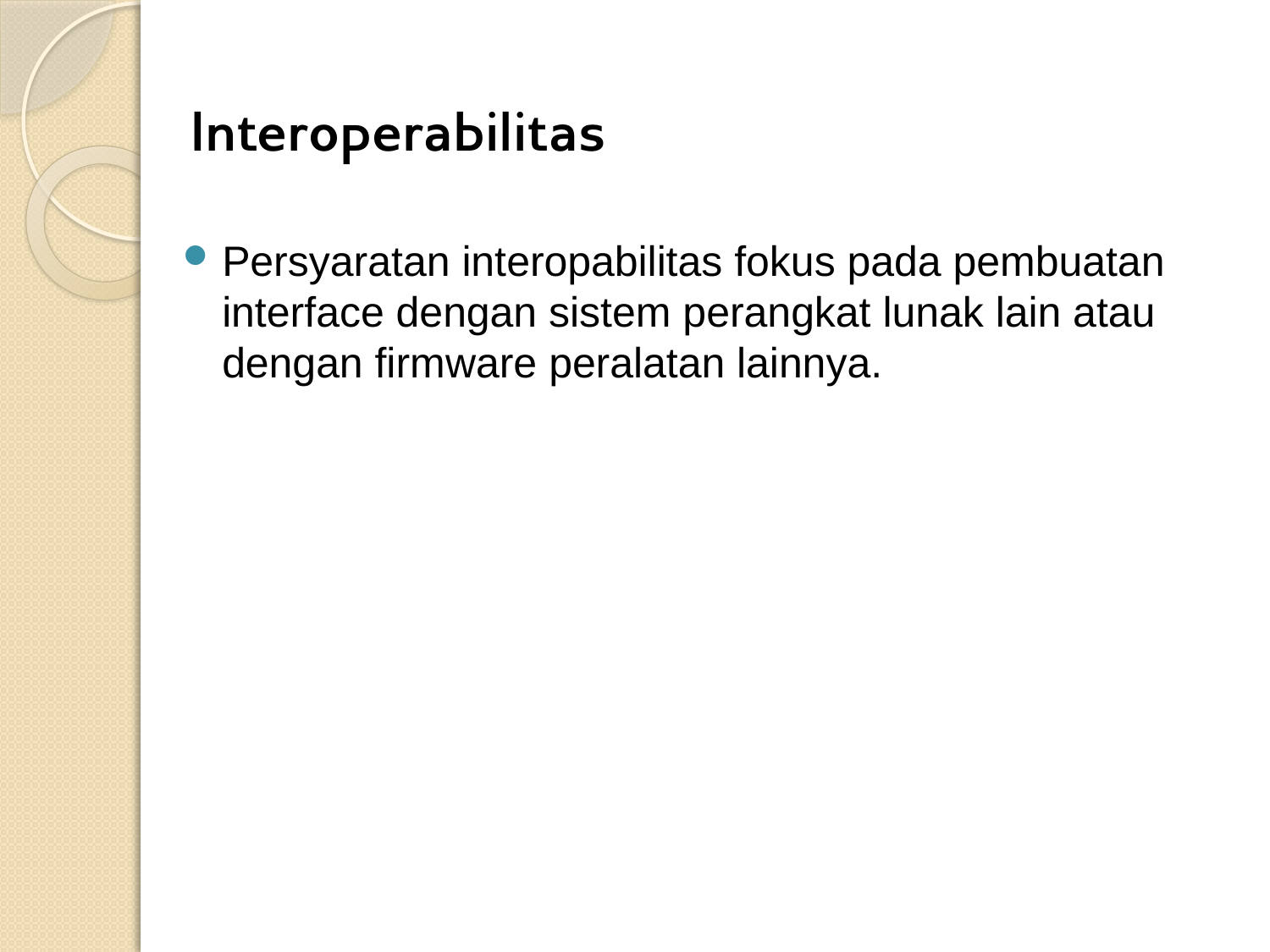

# Interoperabilitas
Persyaratan interopabilitas fokus pada pembuatan interface dengan sistem perangkat lunak lain atau dengan firmware peralatan lainnya.